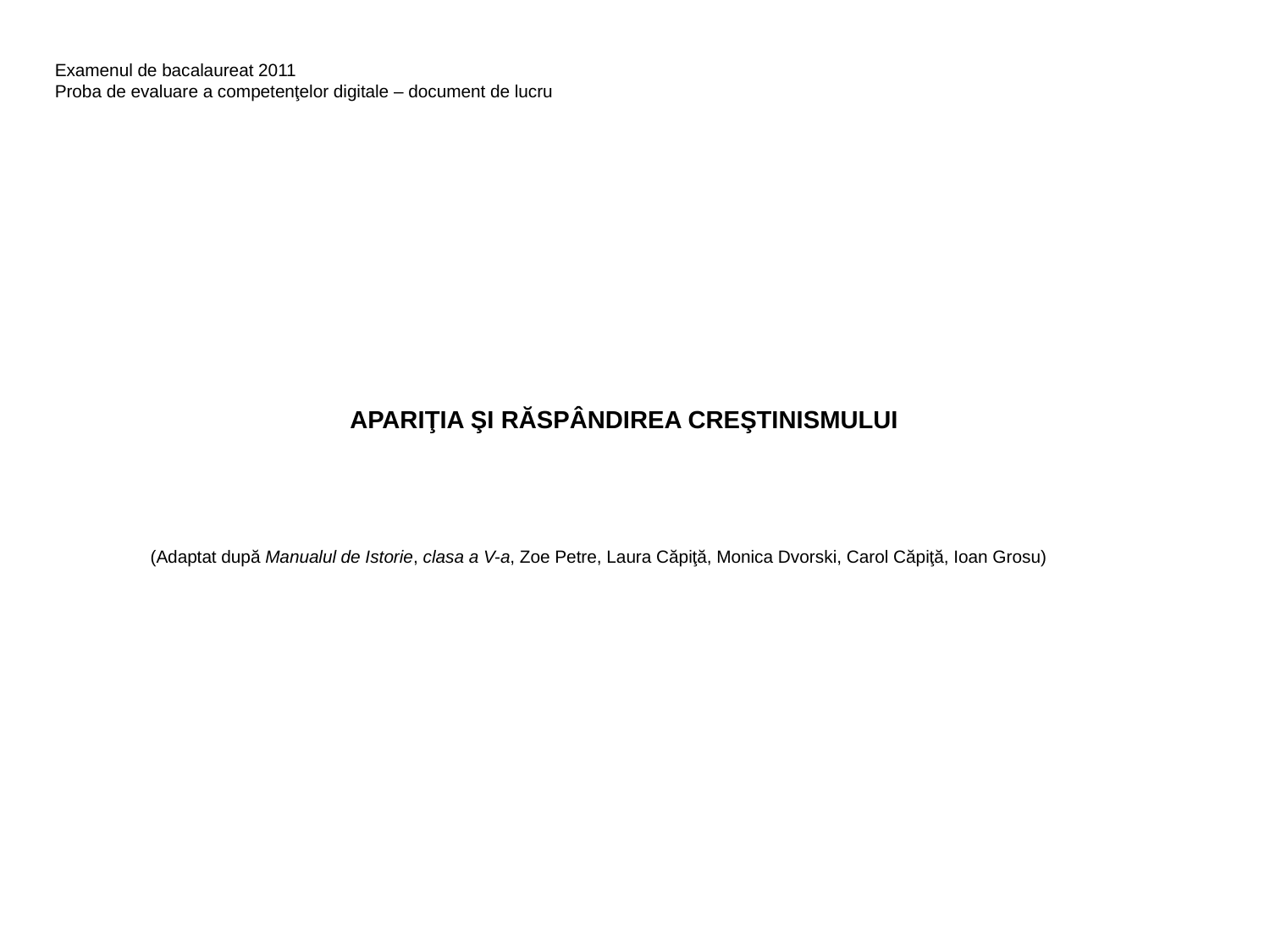

Examenul de bacalaureat 2011
Proba de evaluare a competenţelor digitale – document de lucru
# APARIŢIA ŞI RĂSPÂNDIREA CREŞTINISMULUI
(Adaptat după Manualul de Istorie, clasa a V-a, Zoe Petre, Laura Căpiţă, Monica Dvorski, Carol Căpiţă, Ioan Grosu)